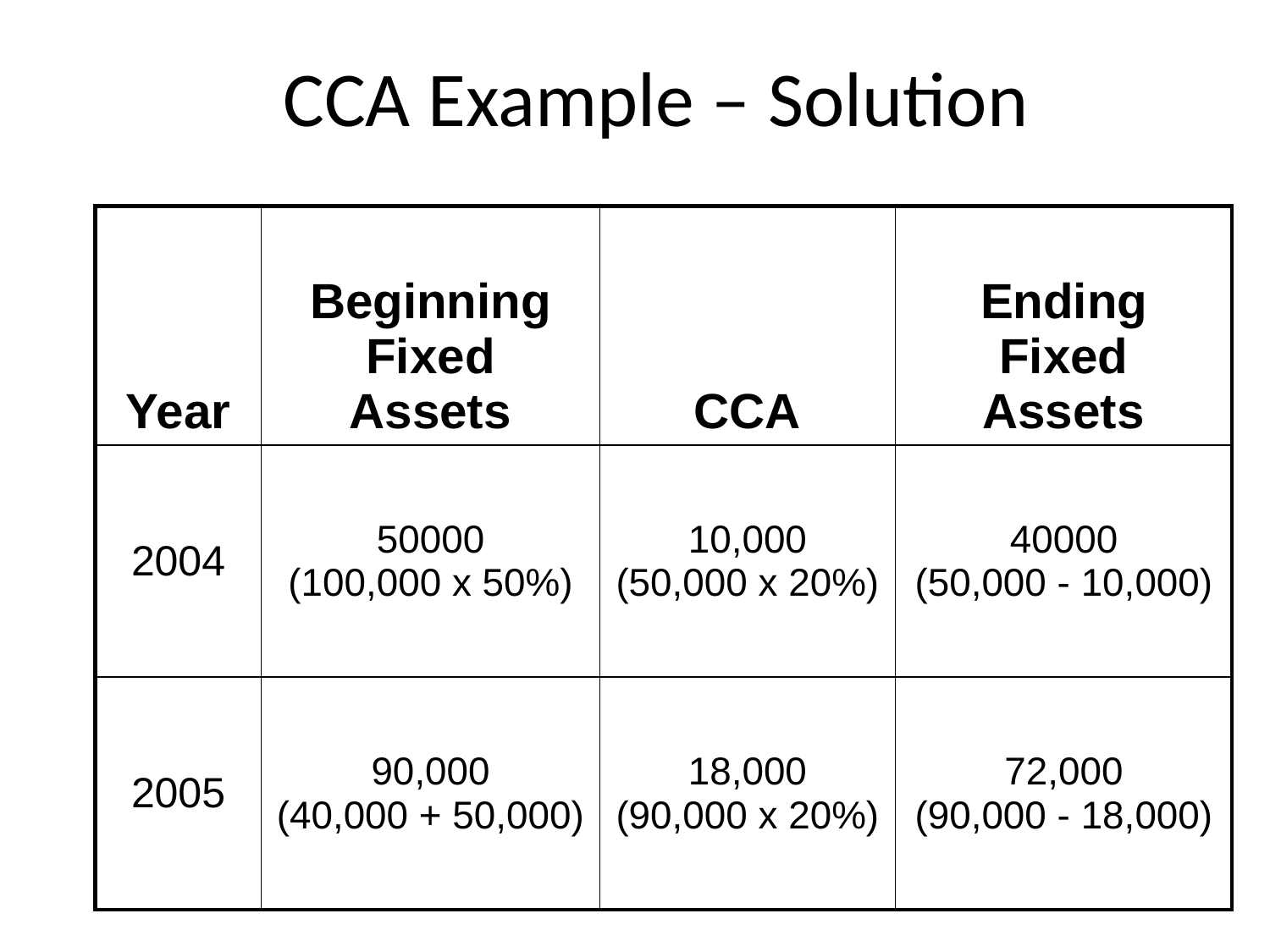

# CCA Example – Solution
| Year | Beginning Fixed Assets | CCA | Ending Fixed Assets |
| --- | --- | --- | --- |
| 2004 | 50000 (100,000 x 50%) | 10,000 (50,000 x 20%) | 40000 (50,000 - 10,000) |
| 2005 | 90,000 (40,000 + 50,000) | 18,000 (90,000 x 20%) | 72,000 (90,000 - 18,000) |